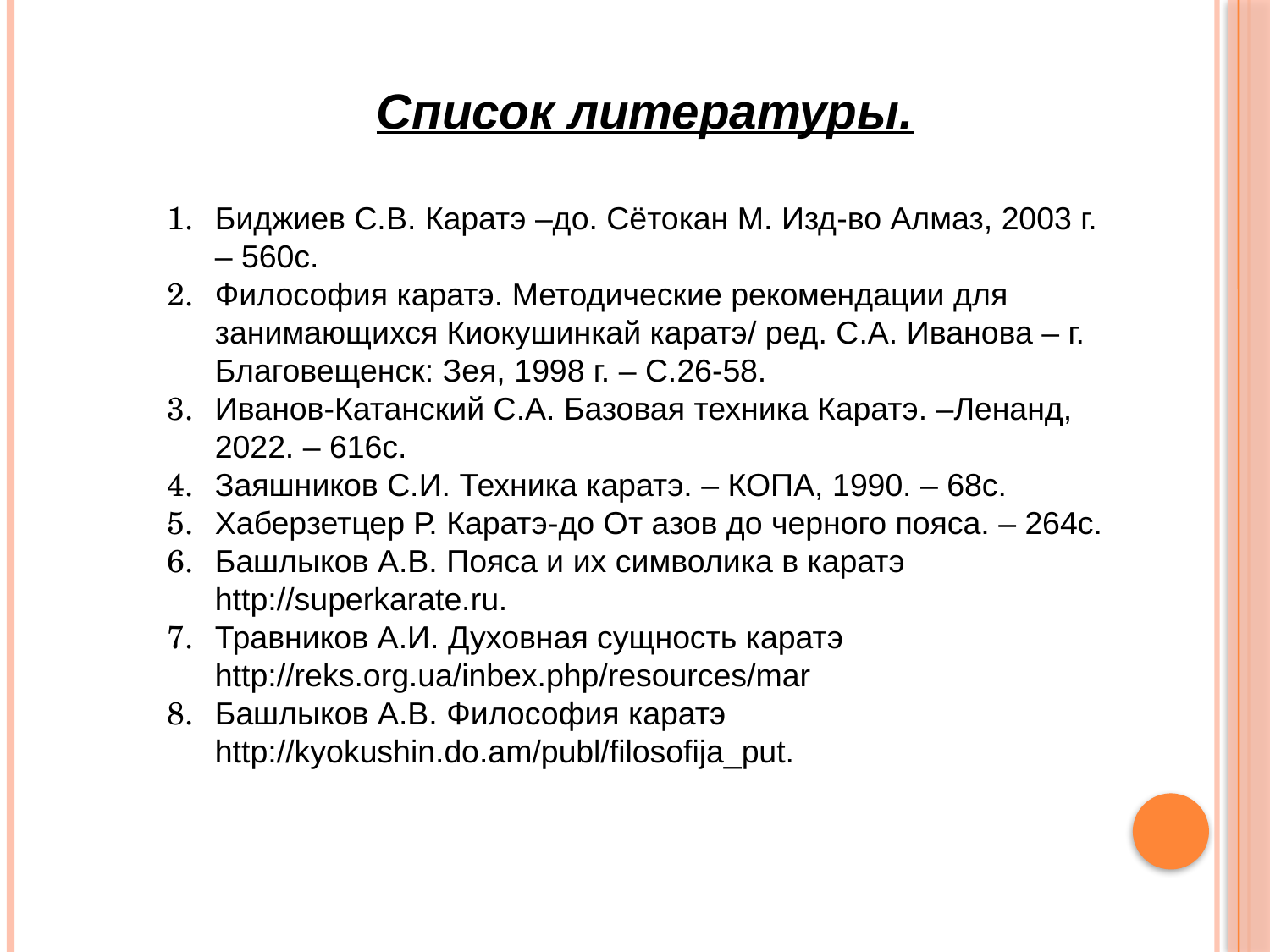

Список литературы.

Биджиев С.В. Каратэ –до. Сётокан М. Изд-во Алмаз, 2003 г. – 560с.
Философия каратэ. Методические рекомендации для занимающихся Киокушинкай каратэ/ ред. С.А. Иванова – г. Благовещенск: Зея, 1998 г. – С.26-58.
Иванов-Катанский С.А. Базовая техника Каратэ. –Ленанд, 2022. – 616с.
Заяшников С.И. Техника каратэ. – КОПА, 1990. – 68с.
Хаберзетцер Р. Каратэ-до От азов до черного пояса. – 264с.
Башлыков А.В. Пояса и их символика в каратэ http://superkarate.ru.
Травников А.И. Духовная сущность каратэ http://reks.org.ua/inbex.php/resources/mar
Башлыков А.В. Философия каратэ http://kyokushin.do.am/publ/filosofija_put.